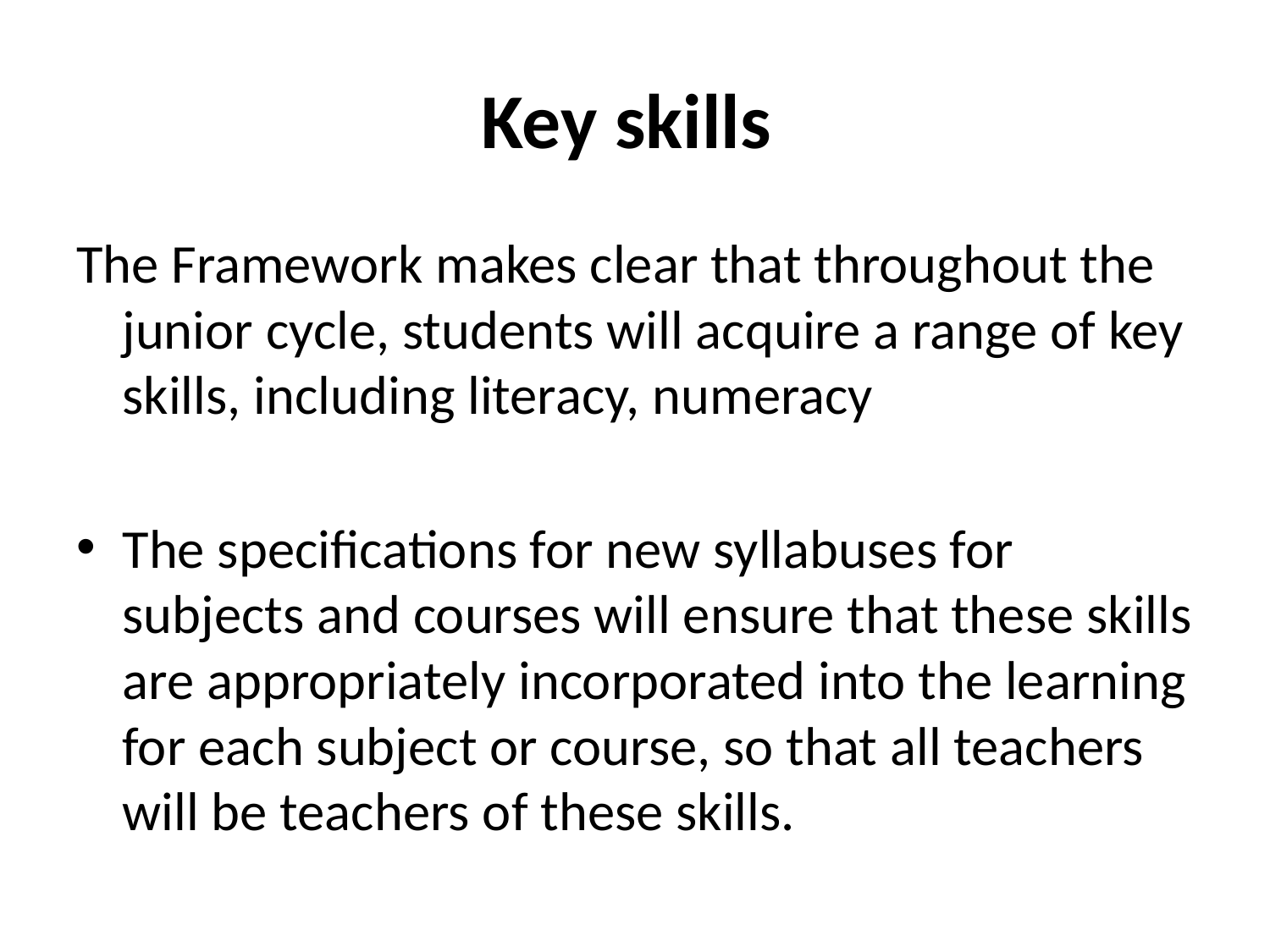

# Key skills
The Framework makes clear that throughout the junior cycle, students will acquire a range of key skills, including literacy, numeracy

The specifications for new syllabuses for subjects and courses will ensure that these skills are appropriately incorporated into the learning for each subject or course, so that all teachers will be teachers of these skills.